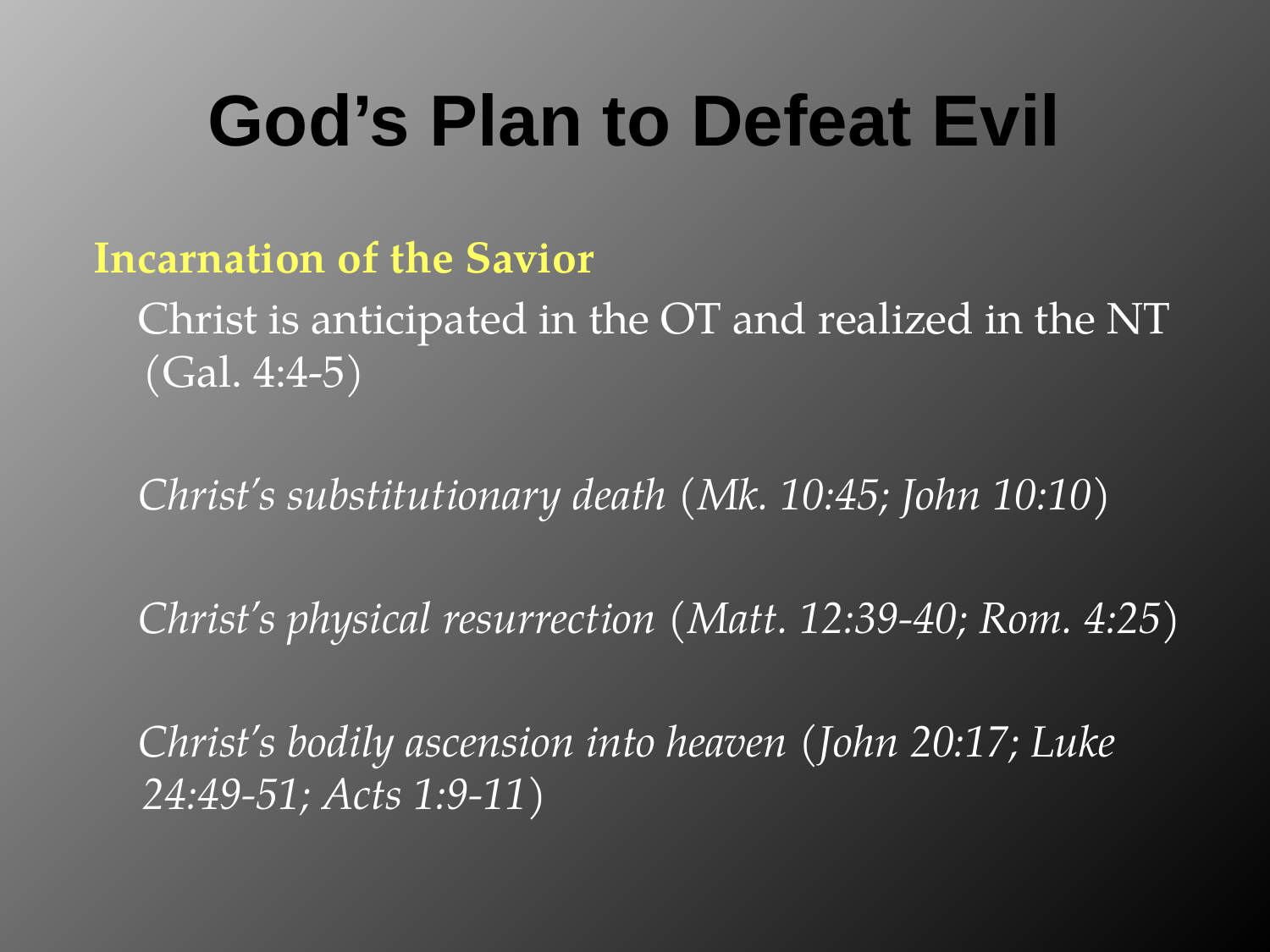

# God’s Plan to Defeat Evil
Incarnation of the Savior
Christ is anticipated in the OT and realized in the NT (Gal. 4:4-5)

Christ’s substitutionary death (Mk. 10:45; John 10:10)

Christ’s physical resurrection (Matt. 12:39-40; Rom. 4:25)

Christ’s bodily ascension into heaven (John 20:17; Luke 24:49-51; Acts 1:9-11)